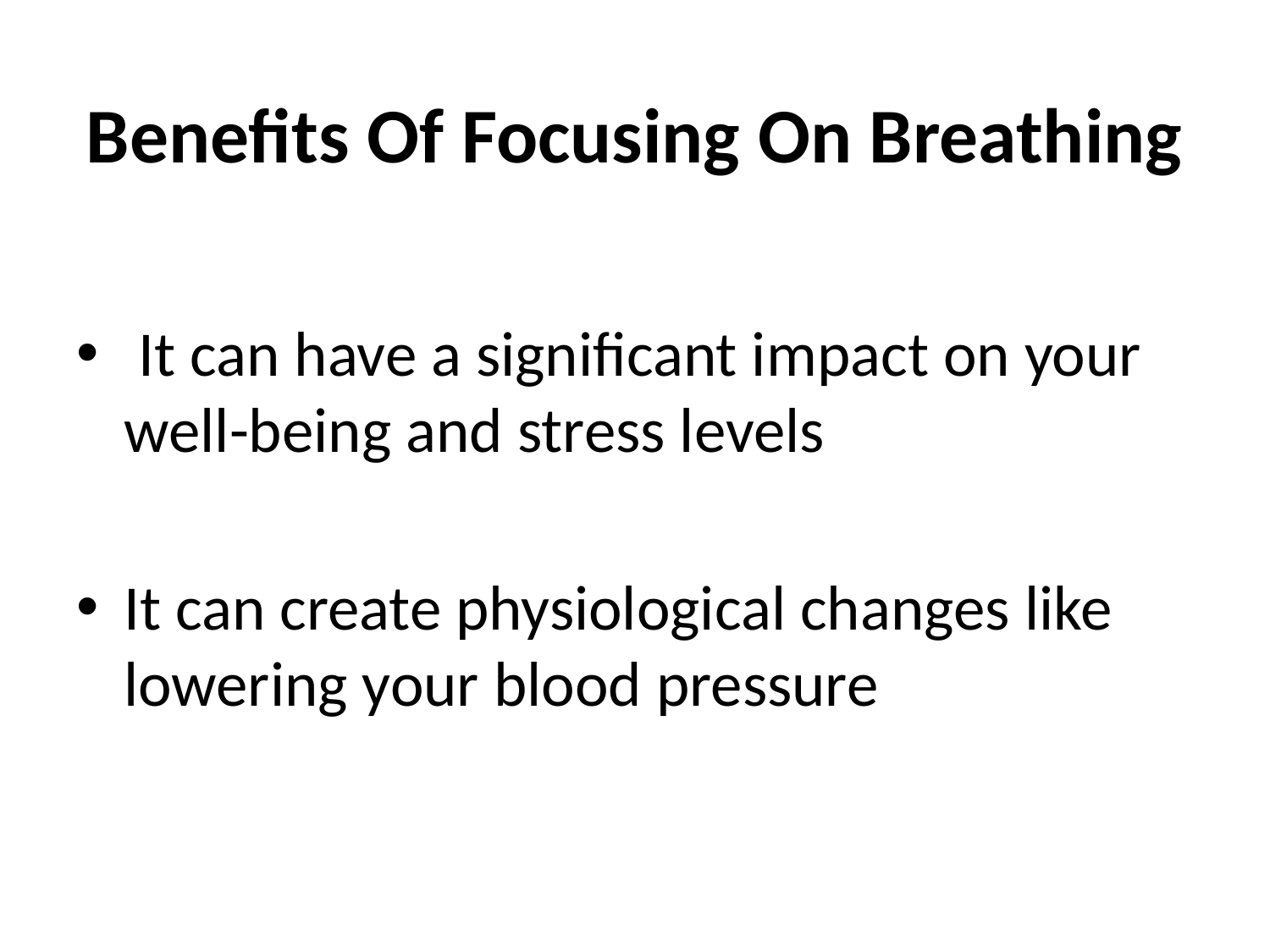

# Benefits Of Focusing On Breathing
 It can have a significant impact on your well-being and stress levels

It can create physiological changes like lowering your blood pressure